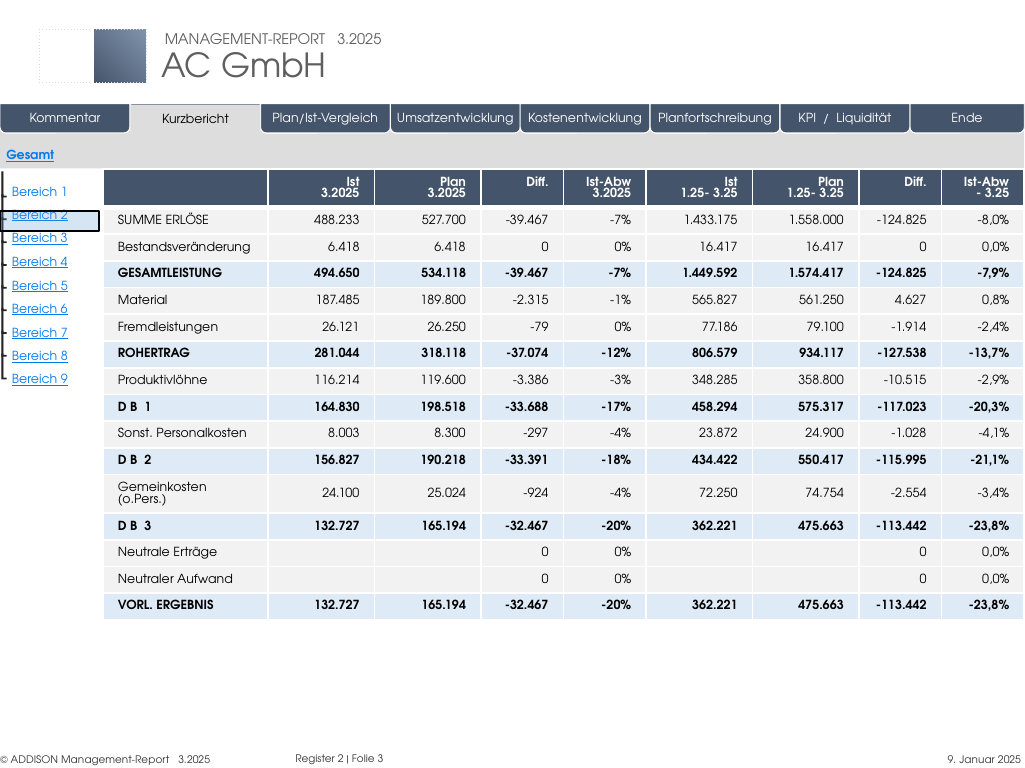

|  |  |  |  |  |  |
| --- | --- | --- | --- | --- | --- |
Eigene Folien
|  | Ist 3.2025 | Plan 3.2025 | Diff. | Ist-Abw 3.2025 | Ist 1.25- 3.25 | Plan 1.25- 3.25 | Diff. | Ist-Abw - 3.25 |
| --- | --- | --- | --- | --- | --- | --- | --- | --- |
| SUMME ERLÖSE | 488.233 | 527.700 | -39.467 | -7% | 1.433.175 | 1.558.000 | -124.825 | -8,0% |
| Bestandsveränderung | 6.418 | 6.418 | 0 | 0% | 16.417 | 16.417 | 0 | 0,0% |
| GESAMTLEISTUNG | 494.650 | 534.118 | -39.467 | -7% | 1.449.592 | 1.574.417 | -124.825 | -7,9% |
| Material | 187.485 | 189.800 | -2.315 | -1% | 565.827 | 561.250 | 4.627 | 0,8% |
| Fremdleistungen | 26.121 | 26.250 | -79 | 0% | 77.186 | 79.100 | -1.914 | -2,4% |
| ROHERTRAG | 281.044 | 318.118 | -37.074 | -12% | 806.579 | 934.117 | -127.538 | -13,7% |
| Produktivlöhne | 116.214 | 119.600 | -3.386 | -3% | 348.285 | 358.800 | -10.515 | -2,9% |
| D B 1 | 164.830 | 198.518 | -33.688 | -17% | 458.294 | 575.317 | -117.023 | -20,3% |
| Sonst. Personalkosten | 8.003 | 8.300 | -297 | -4% | 23.872 | 24.900 | -1.028 | -4,1% |
| D B 2 | 156.827 | 190.218 | -33.391 | -18% | 434.422 | 550.417 | -115.995 | -21,1% |
| Gemeinkosten (o.Pers.) | 24.100 | 25.024 | -924 | -4% | 72.250 | 74.754 | -2.554 | -3,4% |
| D B 3 | 132.727 | 165.194 | -32.467 | -20% | 362.221 | 475.663 | -113.442 | -23,8% |
| Neutrale Erträge |  |  | 0 | 0% |  |  | 0 | 0,0% |
| Neutraler Aufwand |  |  | 0 | 0% |  |  | 0 | 0,0% |
| VORL. ERGEBNIS | 132.727 | 165.194 | -32.467 | -20% | 362.221 | 475.663 | -113.442 | -23,8% |

# Register 2 | Folie 3